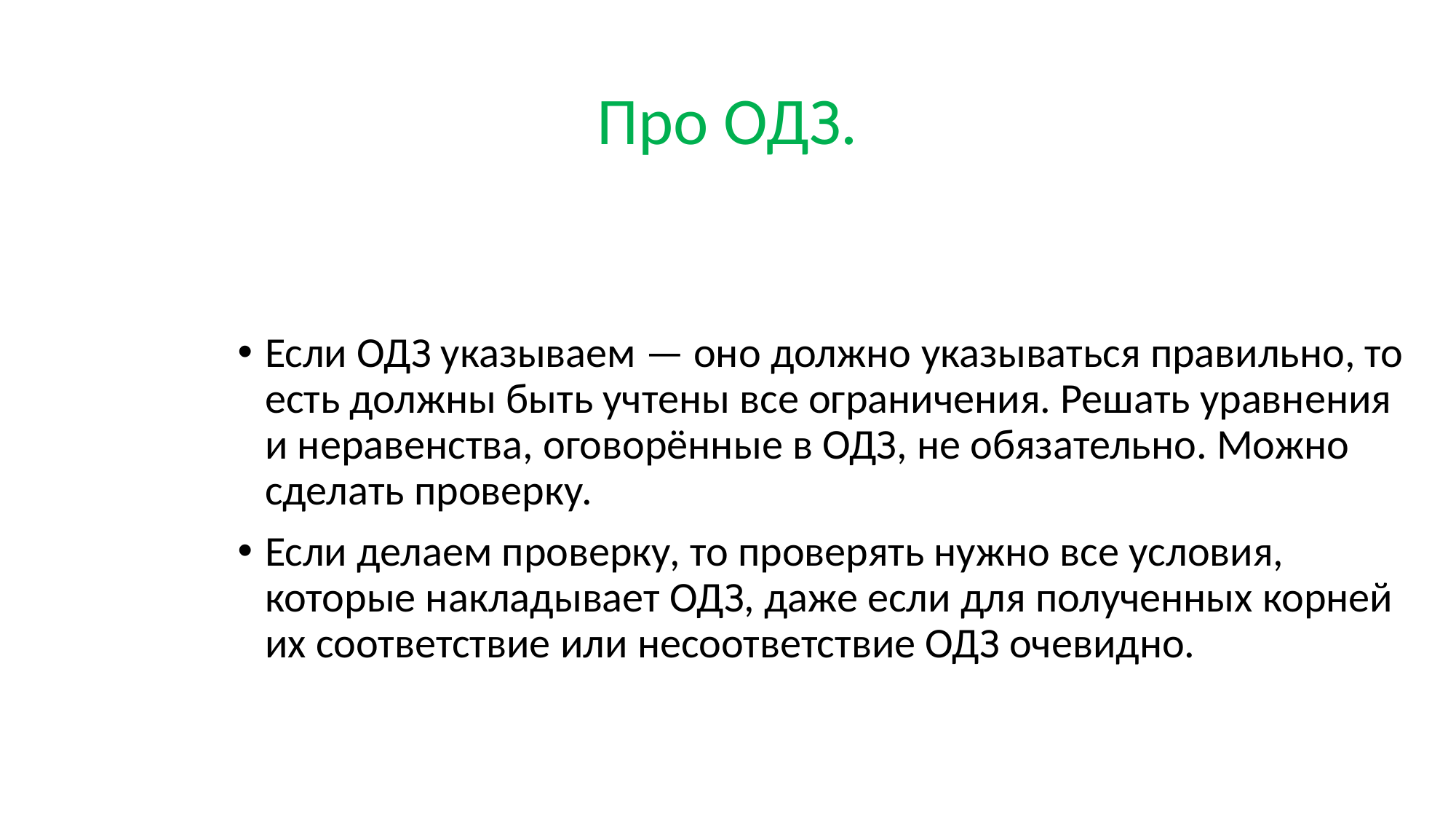

# Про ОДЗ.

Если ОДЗ указываем — оно должно указываться правильно, то есть должны быть учтены все ограничения. Решать уравнения и неравенства, оговорённые в ОДЗ, не обязательно. Можно сделать проверку.
Если делаем проверку, то проверять нужно все условия, которые накладывает ОДЗ, даже если для полученных корней их соответствие или несоответствие ОДЗ очевидно.